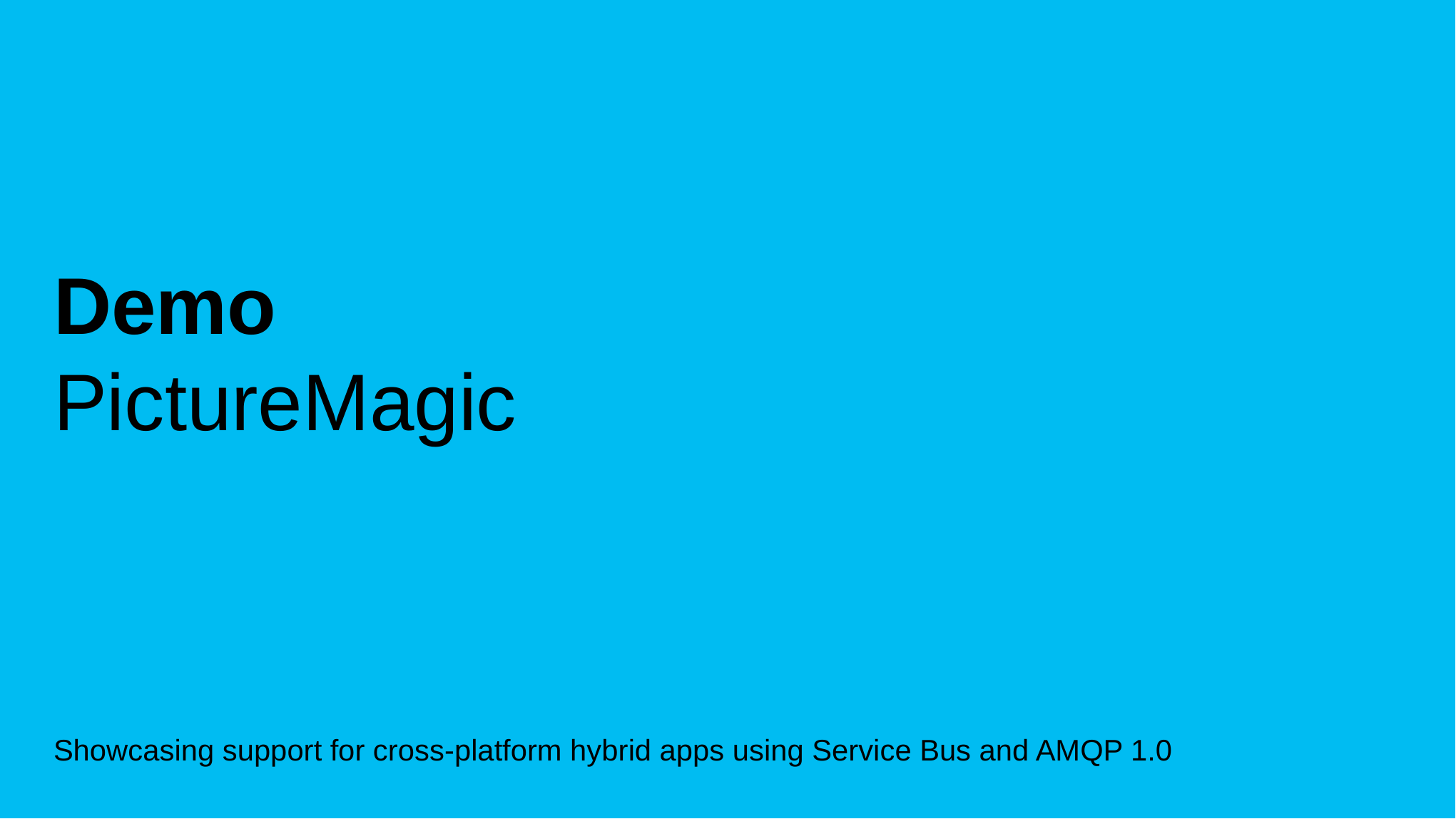

# Demo PictureMagic
Showcasing support for cross-platform hybrid apps using Service Bus and AMQP 1.0